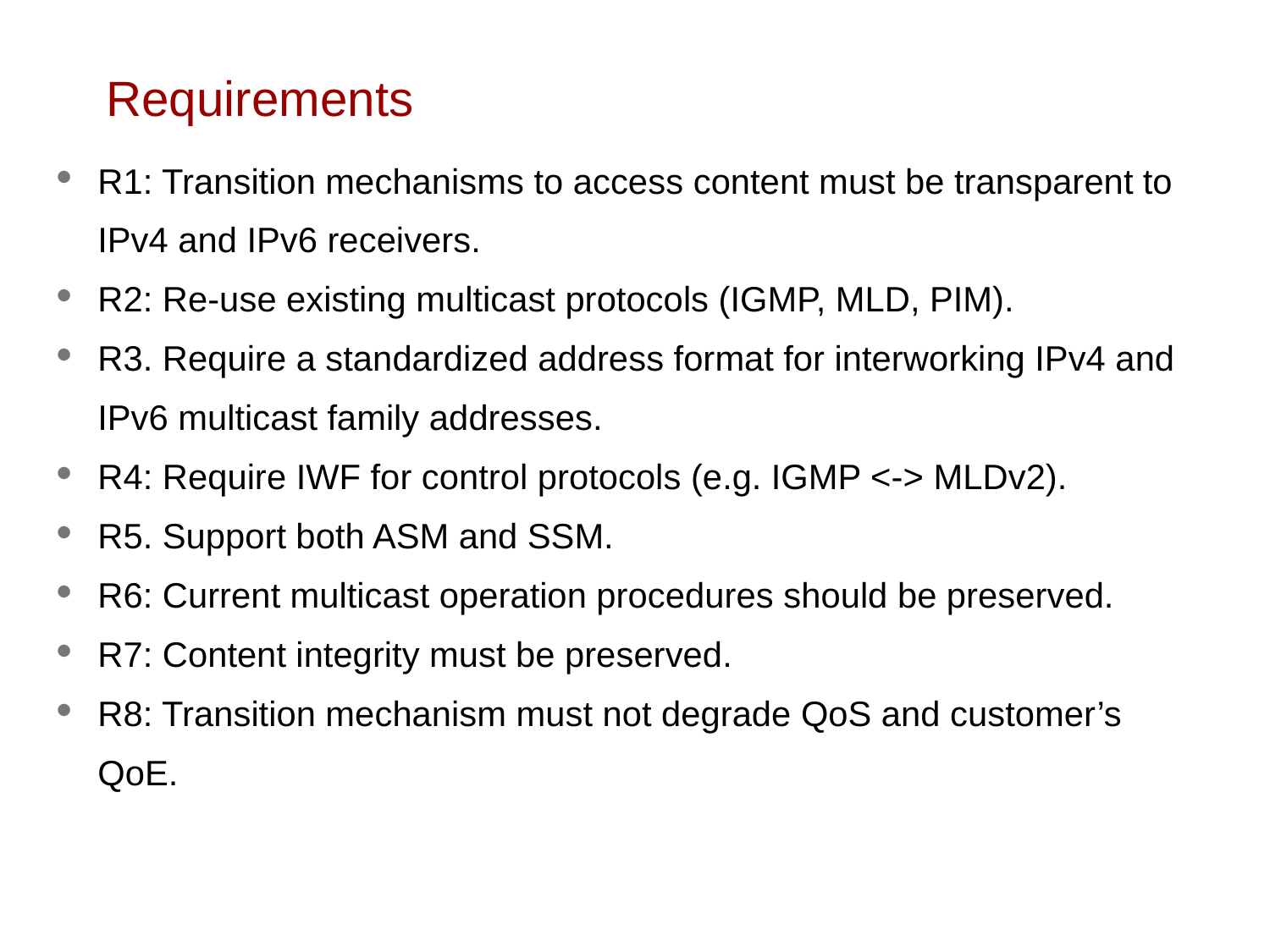

# Requirements
R1: Transition mechanisms to access content must be transparent to IPv4 and IPv6 receivers.
R2: Re-use existing multicast protocols (IGMP, MLD, PIM).
R3. Require a standardized address format for interworking IPv4 and IPv6 multicast family addresses.
R4: Require IWF for control protocols (e.g. IGMP <-> MLDv2).
R5. Support both ASM and SSM.
R6: Current multicast operation procedures should be preserved.
R7: Content integrity must be preserved.
R8: Transition mechanism must not degrade QoS and customer’s QoE.